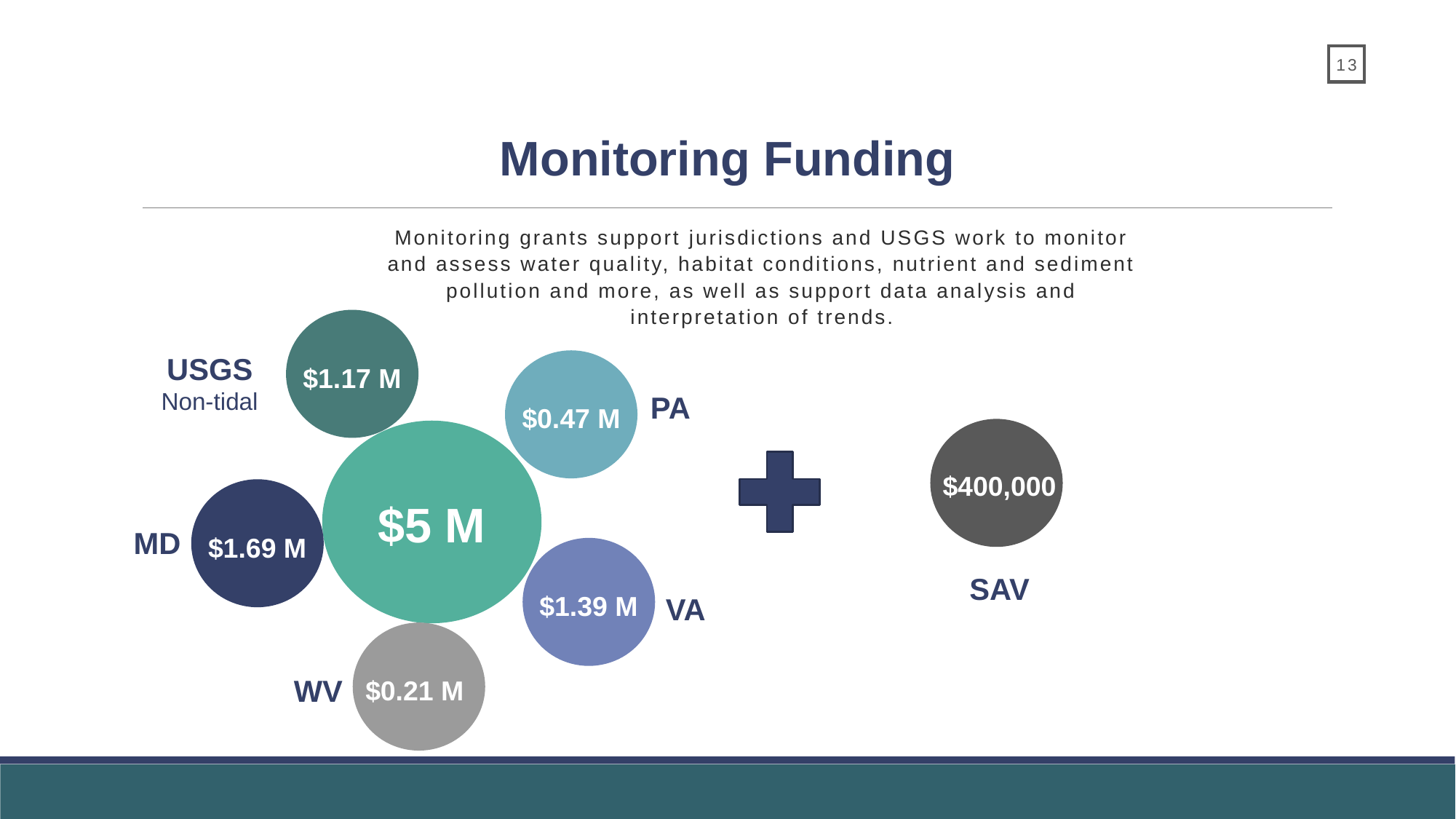

Monitoring Funding
Monitoring grants support jurisdictions and USGS work to monitor and assess water quality, habitat conditions, nutrient and sediment pollution and more, as well as support data analysis and interpretation of trends.

$1.17 M
USGS
Non-tidal

$0.47 M
PA

$400,000

$5 M

$1.69 M
MD

$1.39 M
SAV

VA

$0.21 M
WV